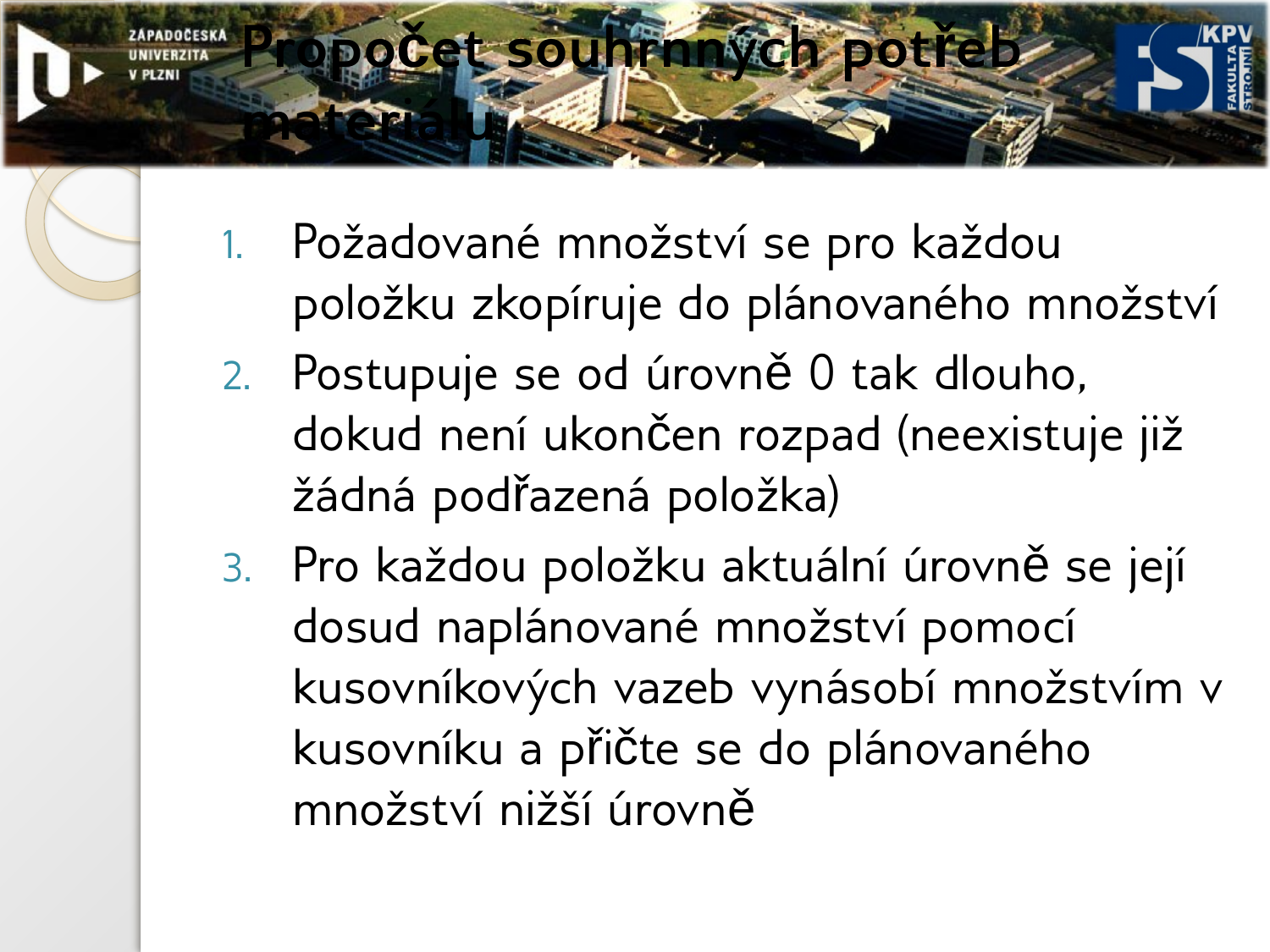

# Propočet souhrnných potřeb materiálu
Požadované množství se pro každou položku zkopíruje do plánovaného množství
Postupuje se od úrovně 0 tak dlouho, dokud není ukončen rozpad (neexistuje již žádná podřazená položka)
Pro každou položku aktuální úrovně se její dosud naplánované množství pomocí kusovníkových vazeb vynásobí množstvím v kusovníku a přičte se do plánovaného množství nižší úrovně